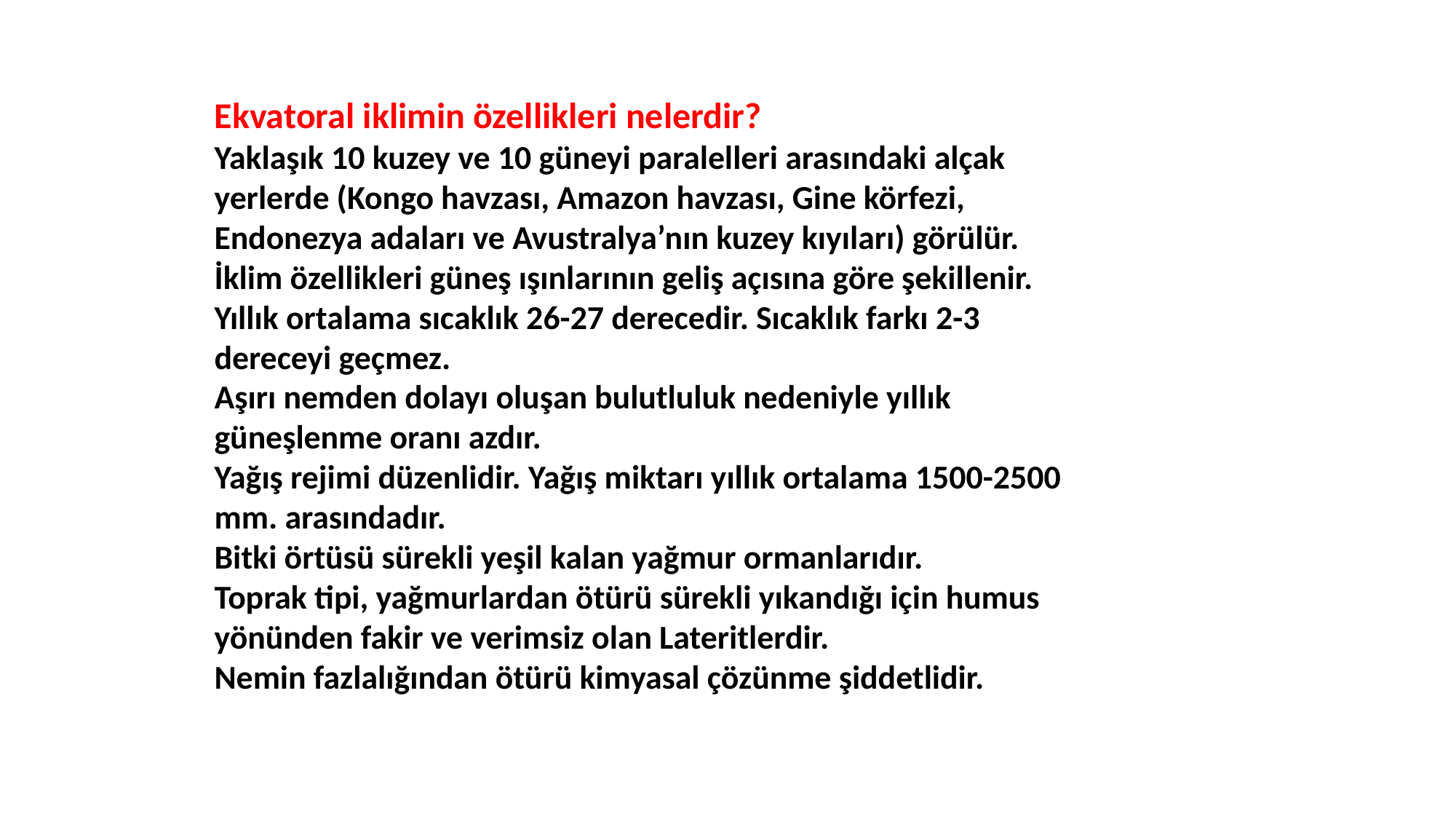

Ekvatoral iklimin özellikleri nelerdir?
Yaklaşık 10 kuzey ve 10 güneyi paralelleri arasındaki alçak yerlerde (Kongo havzası, Amazon havzası, Gine körfezi, Endonezya adaları ve Avustralya’nın kuzey kıyıları) görülür.
İklim özellikleri güneş ışınlarının geliş açısına göre şekillenir.
Yıllık ortalama sıcaklık 26-27 derecedir. Sıcaklık farkı 2-3 dereceyi geçmez.
Aşırı nemden dolayı oluşan bulutluluk nedeniyle yıllık güneşlenme oranı azdır.
Yağış rejimi düzenlidir. Yağış miktarı yıllık ortalama 1500-2500 mm. arasındadır.
Bitki örtüsü sürekli yeşil kalan yağmur ormanlarıdır.
Toprak tipi, yağmurlardan ötürü sürekli yıkandığı için humus yönünden fakir ve verimsiz olan Lateritlerdir.
Nemin fazlalığından ötürü kimyasal çözünme şiddetlidir.